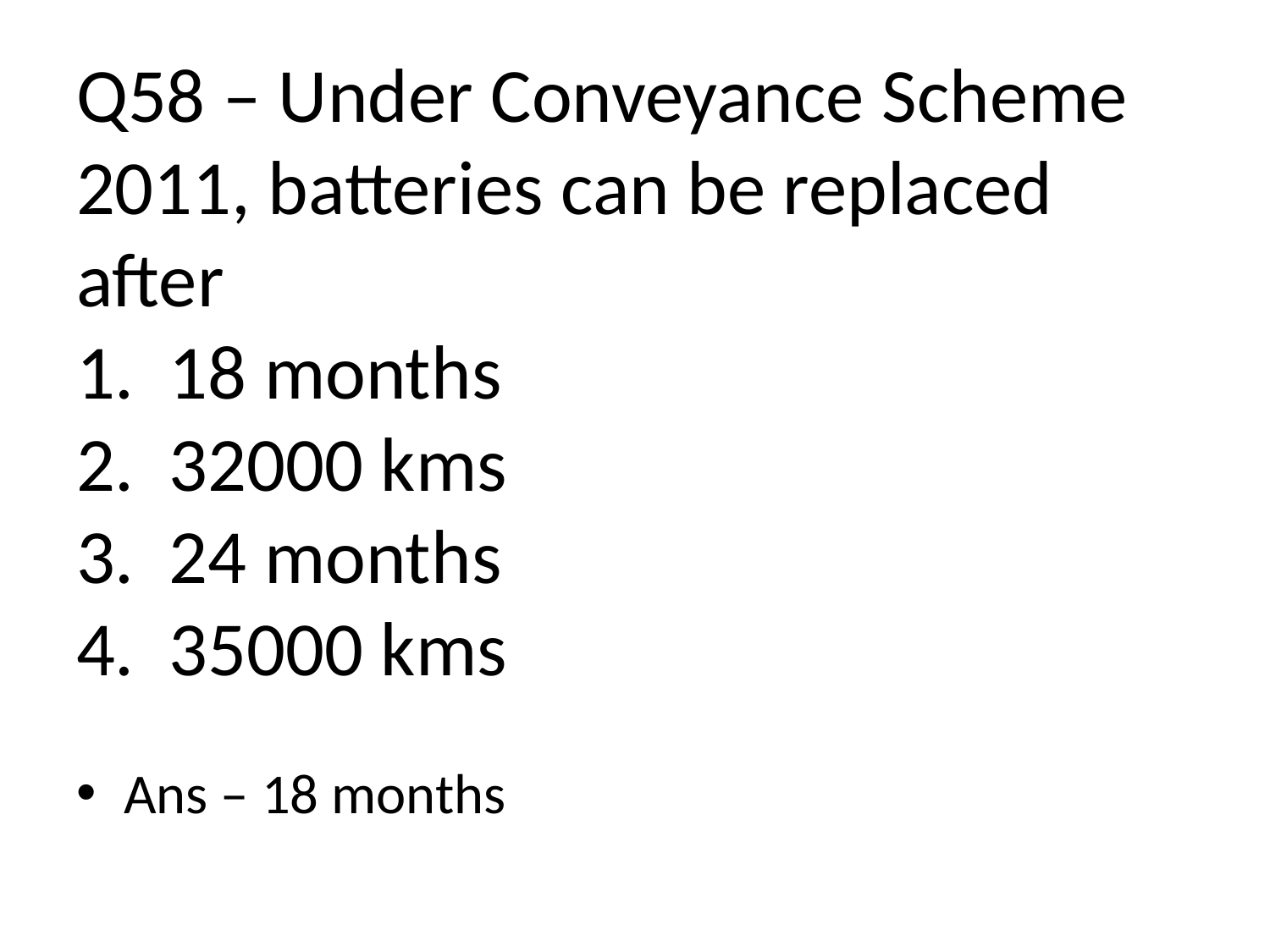

# Q58 – Under Conveyance Scheme 2011, batteries can be replaced after 1.  18 months 2.  32000 kms 3.  24 months 4.  35000 kms
Ans – 18 months